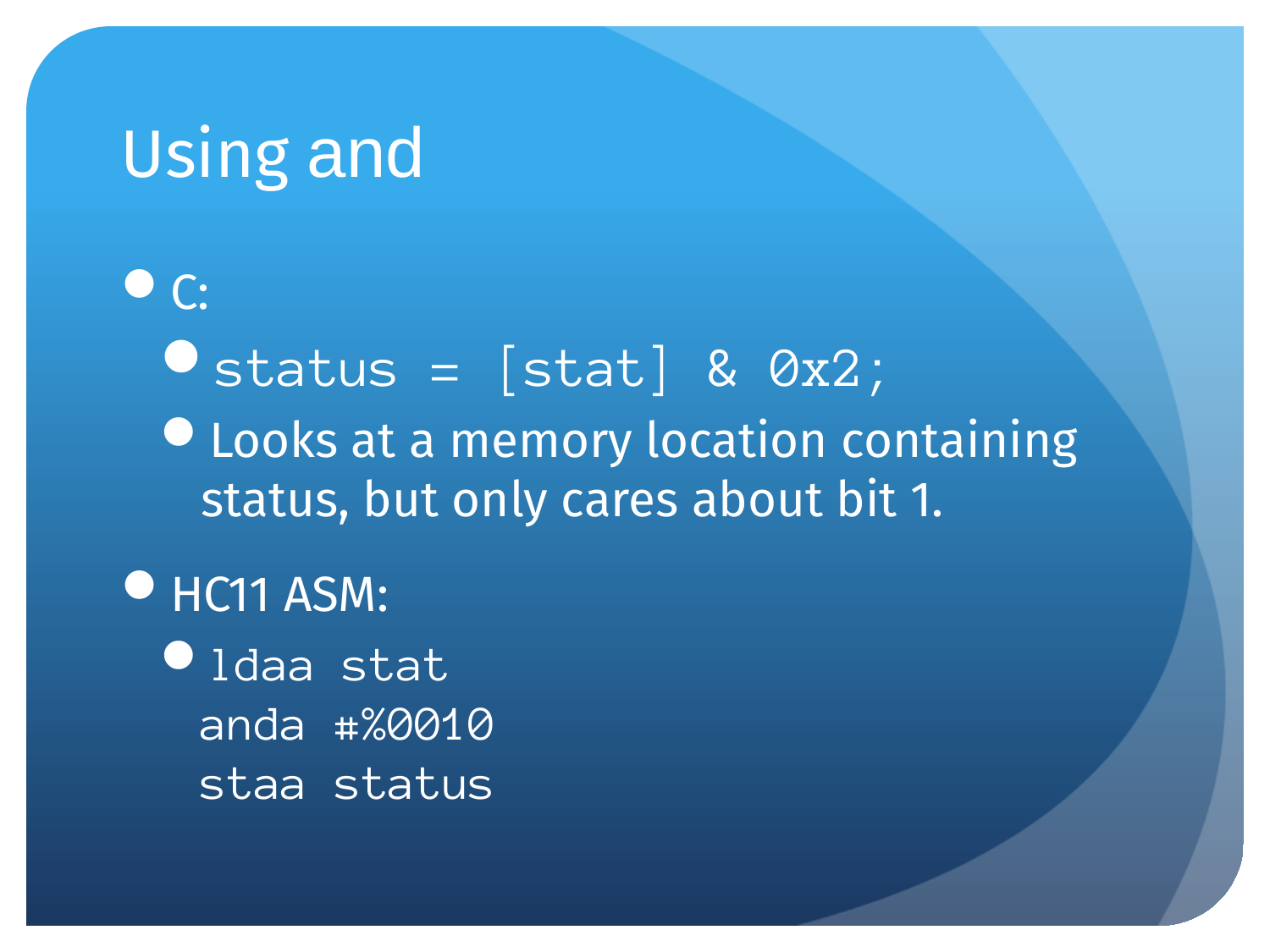

# Using and
C:
status = [stat] & 0x2;
Looks at a memory location containing status, but only cares about bit 1.
HC11 ASM:
ldaa stat
anda #%0010
staa status